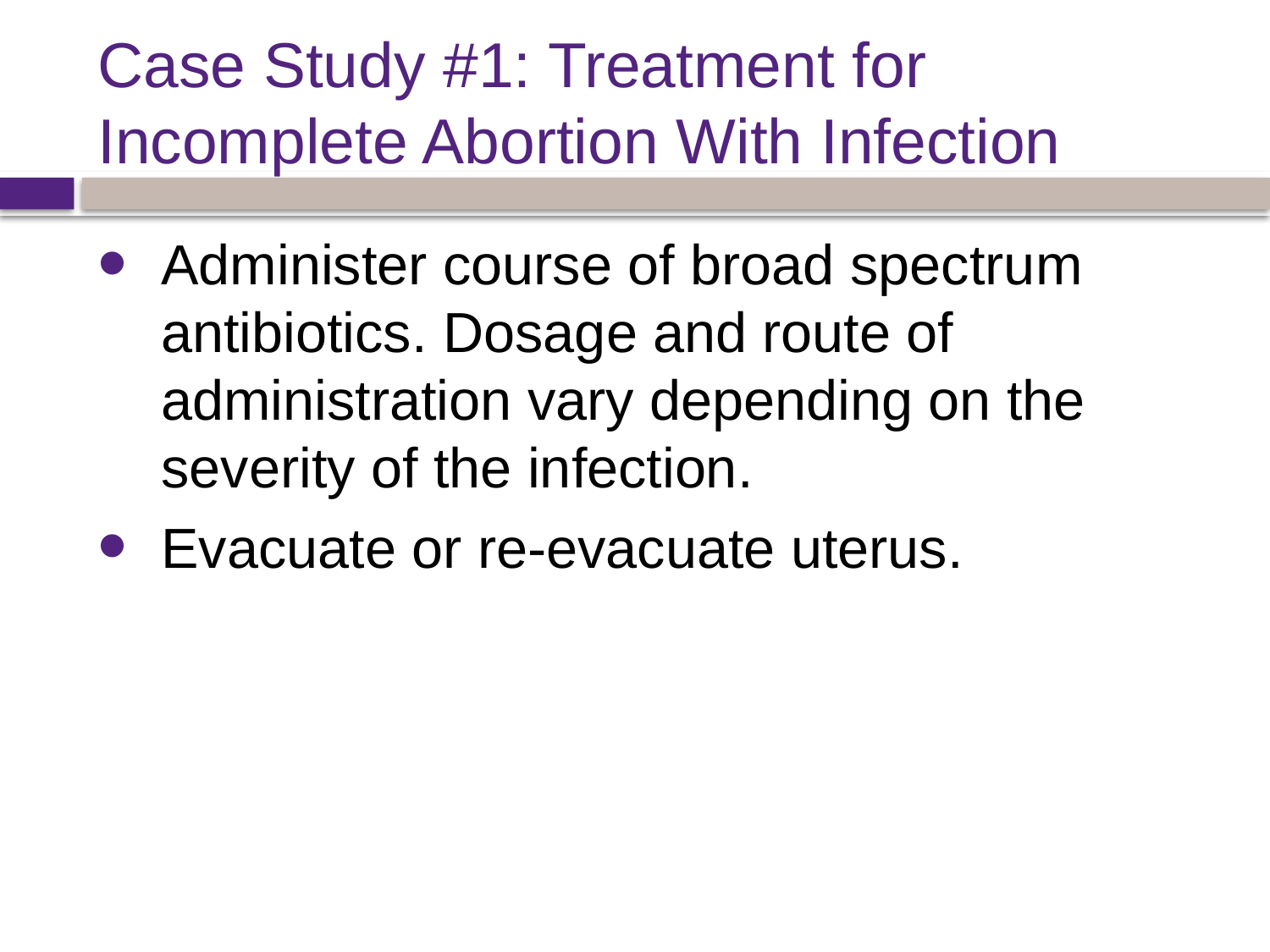

# Case Study #1: Treatment for Incomplete Abortion With Infection
Administer course of broad spectrum antibiotics. Dosage and route of administration vary depending on the severity of the infection.
Evacuate or re-evacuate uterus.